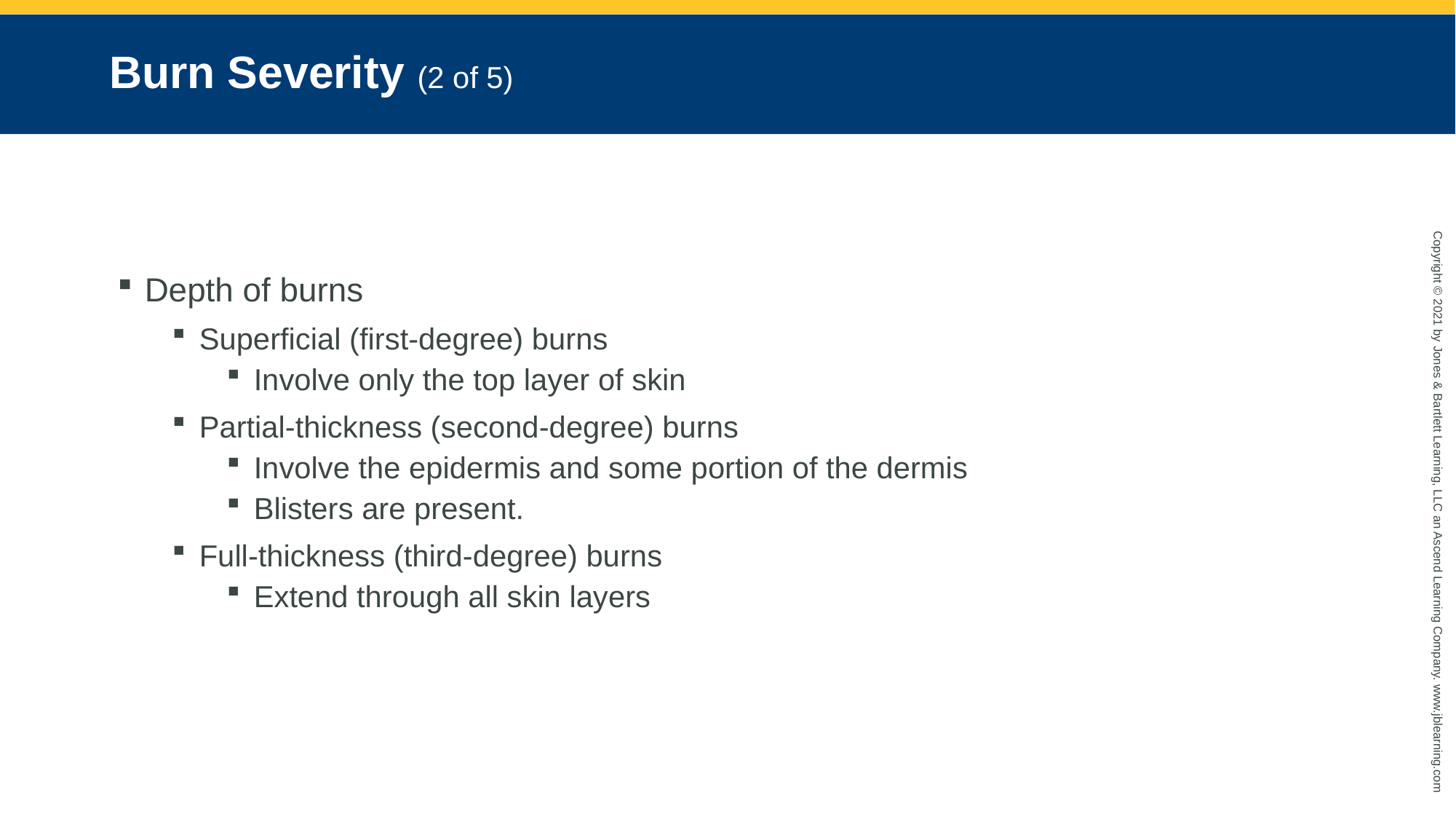

# Burn Severity (2 of 5)
Depth of burns
Superficial (first-degree) burns
Involve only the top layer of skin
Partial-thickness (second-degree) burns
Involve the epidermis and some portion of the dermis
Blisters are present.
Full-thickness (third-degree) burns
Extend through all skin layers